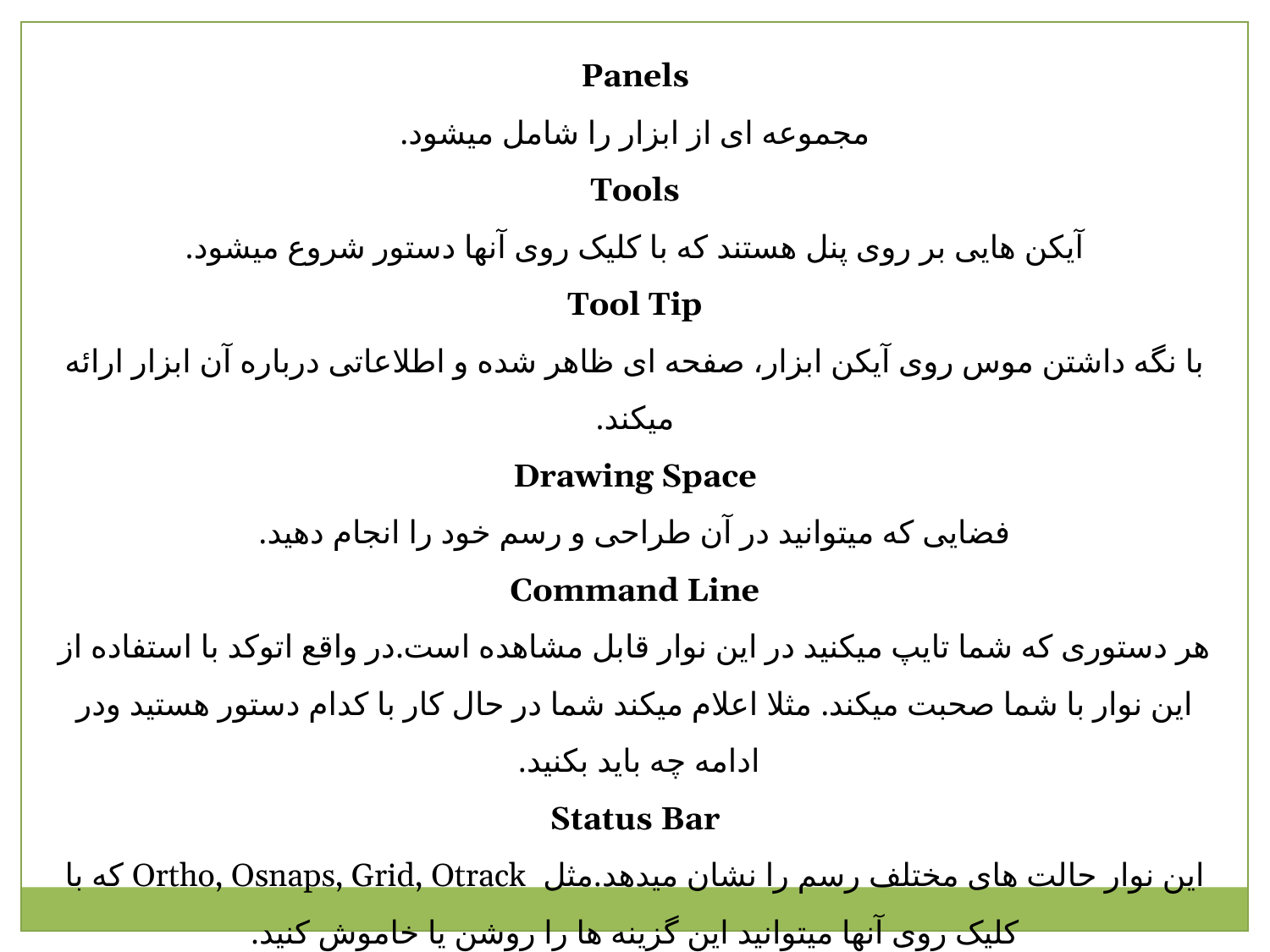

Panels
مجموعه ای از ابزار را شامل میشود.
Tools
آیکن هایی بر روی پنل هستند که با کلیک روی آنها دستور شروع میشود.
Tool Tip
با نگه داشتن موس روی آیکن ابزار، صفحه ای ظاهر شده و اطلاعاتی درباره آن ابزار ارائه میکند.
Drawing Space
فضایی که میتوانید در آن طراحی و رسم خود را انجام دهید.
Command Line
هر دستوری که شما تایپ میکنید در این نوار قابل مشاهده است.در واقع اتوکد با استفاده از این نوار با شما صحبت میکند. مثلا اعلام میکند شما در حال کار با کدام دستور هستید ودر ادامه چه باید بکنید.
Status Bar
این نوار حالت های مختلف رسم را نشان میدهد.مثل  Ortho, Osnaps, Grid, Otrack که با کلیک روی آنها میتوانید این گزینه ها را روشن یا خاموش کنید.